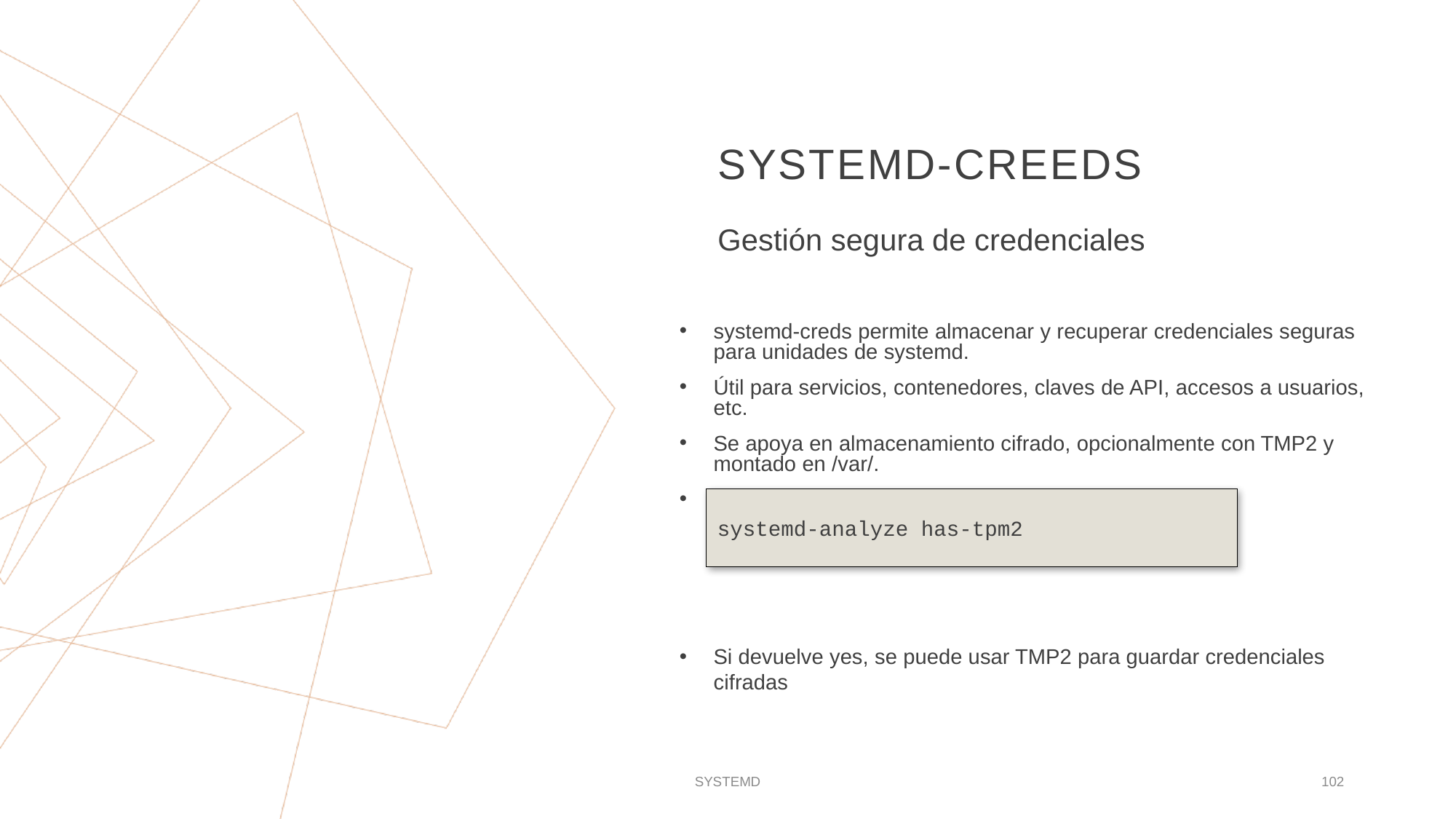

# Systemd-creeds
Gestión segura de credenciales

systemd-creds permite almacenar y recuperar credenciales seguras para unidades de systemd.
Útil para servicios, contenedores, claves de API, accesos a usuarios, etc.
Se apoya en almacenamiento cifrado, opcionalmente con TMP2 y montado en /var/.
Ver compatibilidad de cifrado TMP2:

Si devuelve yes, se puede usar TMP2 para guardar credenciales cifradas
systemd-analyze has-tpm2
SYSTEMD
102